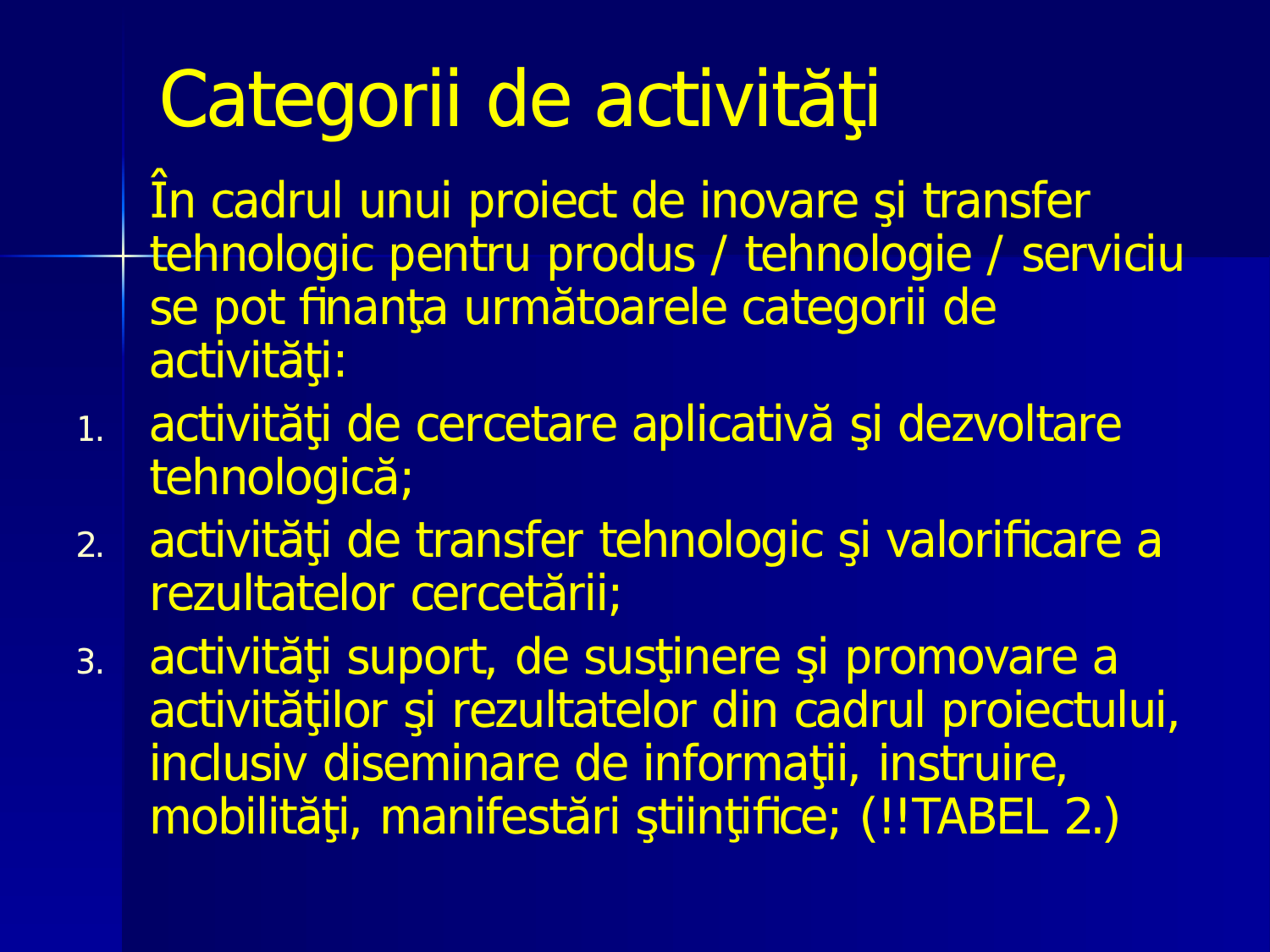

# Categorii de activităţi
	În cadrul unui proiect de inovare şi transfer tehnologic pentru produs / tehnologie / serviciu se pot finanţa următoarele categorii de activităţi:
activităţi de cercetare aplicativă şi dezvoltare tehnologică;
activităţi de transfer tehnologic şi valorificare a rezultatelor cercetării;
activităţi suport, de susţinere şi promovare a activităţilor şi rezultatelor din cadrul proiectului, inclusiv diseminare de informaţii, instruire, mobilităţi, manifestări ştiinţifice; (!!TABEL 2.)